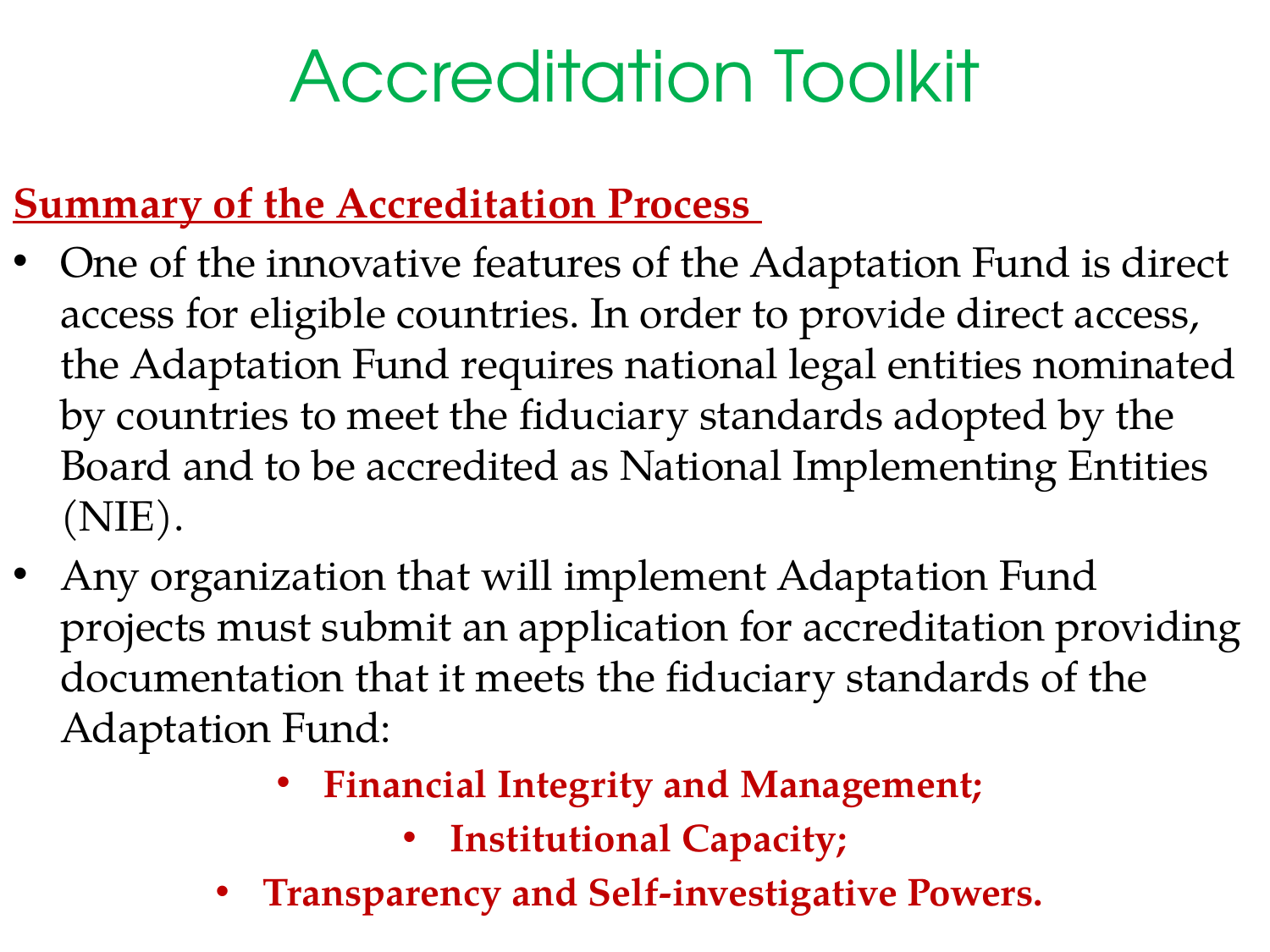

# Accreditation Toolkit
Summary of the Accreditation Process
One of the innovative features of the Adaptation Fund is direct access for eligible countries. In order to provide direct access, the Adaptation Fund requires national legal entities nominated by countries to meet the fiduciary standards adopted by the Board and to be accredited as National Implementing Entities (NIE).
Any organization that will implement Adaptation Fund projects must submit an application for accreditation providing documentation that it meets the fiduciary standards of the Adaptation Fund:
Financial Integrity and Management;
Institutional Capacity;
Transparency and Self-investigative Powers.